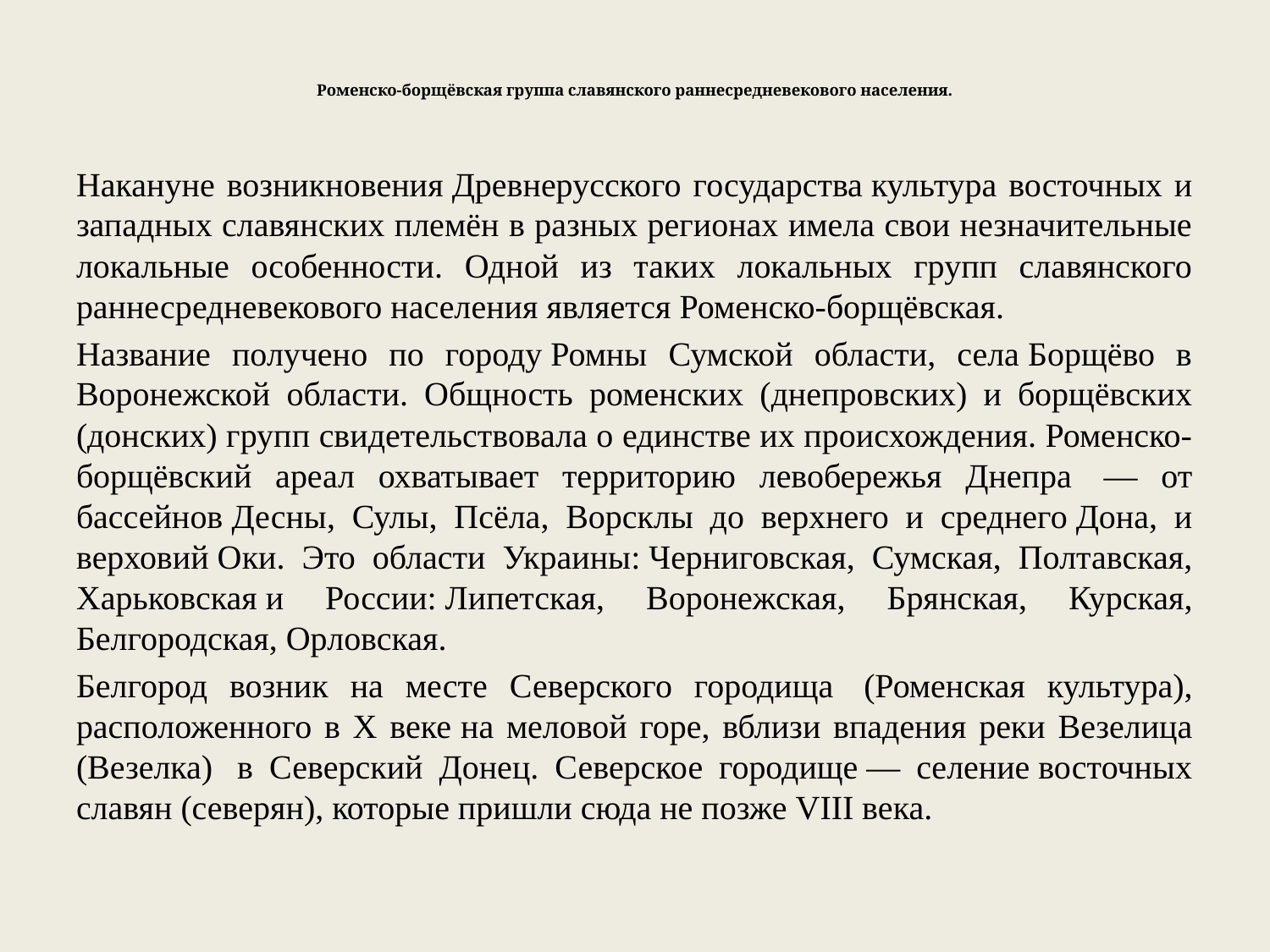

# Роменско-борщёвская группа славянского раннесредневекового населения.
Накануне возникновения Древнерусского государства культура восточных и западных славянских племён в разных регионах имела свои незначительные локальные особенности. Одной из таких локальных групп славянского раннесредневекового населения является Роменско-борщёвская.
Название получено по городу Ромны Сумской области, села Борщёво в Воронежской области. Общность роменских (днепровских) и борщёвских (донских) групп свидетельствовала о единстве их происхождения. Роменско-борщёвский ареал охватывает территорию левобережья Днепра  — от бассейнов Десны, Сулы, Псёла, Ворсклы до верхнего и среднего Дона, и верховий Оки. Это области Украины: Черниговская, Сумская, Полтавская, Харьковская и России: Липетская, Воронежская, Брянская, Курская, Белгородская, Орловская.
Белгород возник на месте Северского городища  (Роменская культура), расположенного в X веке на меловой горе, вблизи впадения реки Везелица (Везелка)  в Северский Донец. Северское городище — селение восточных славян (северян), которые пришли сюда не позже VIII века.